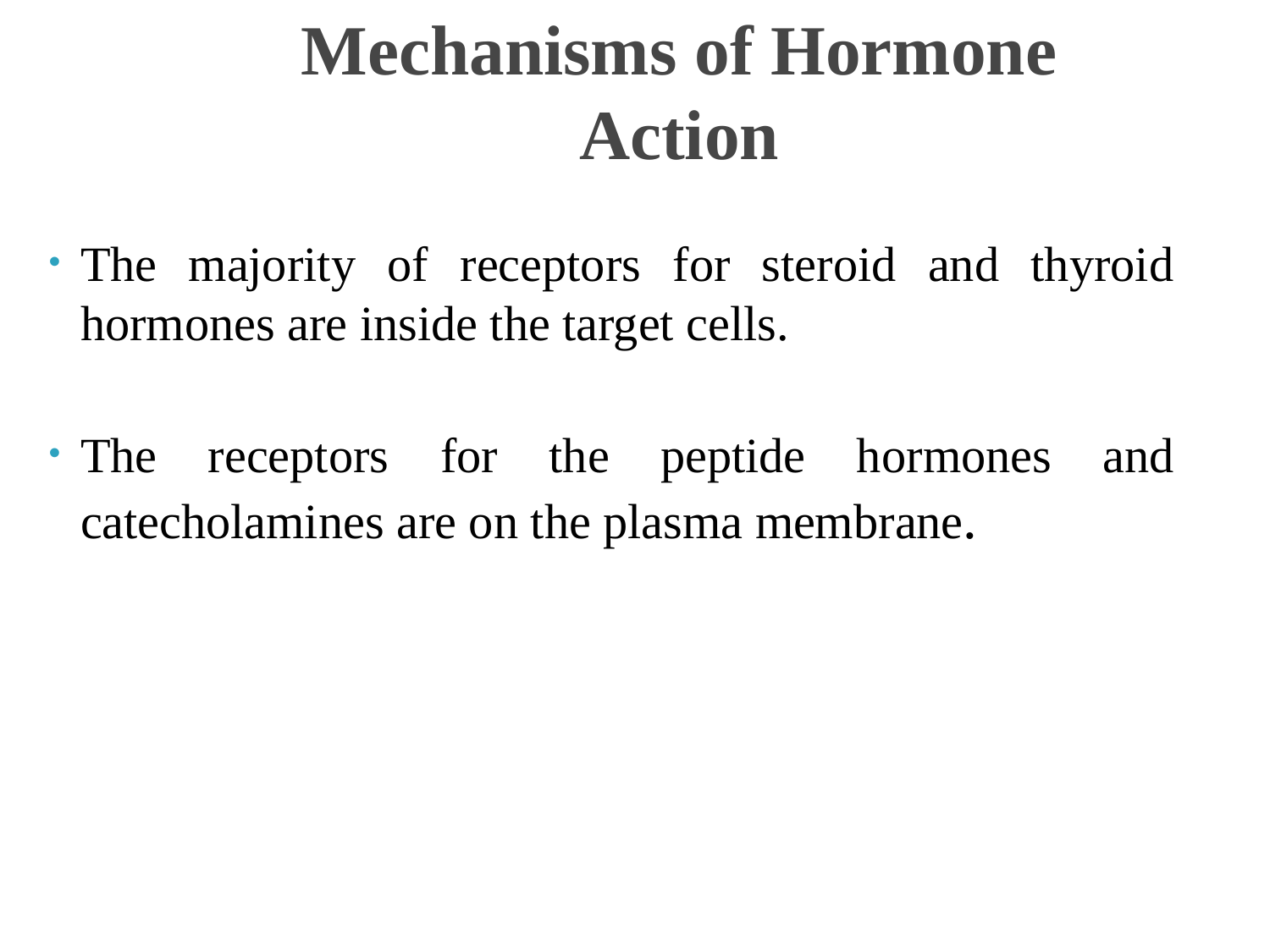

# Mechanisms of Hormone Action
The majority of receptors for steroid and thyroid hormones are inside the target cells.

The receptors for the peptide hormones and catecholamines are on the plasma membrane.